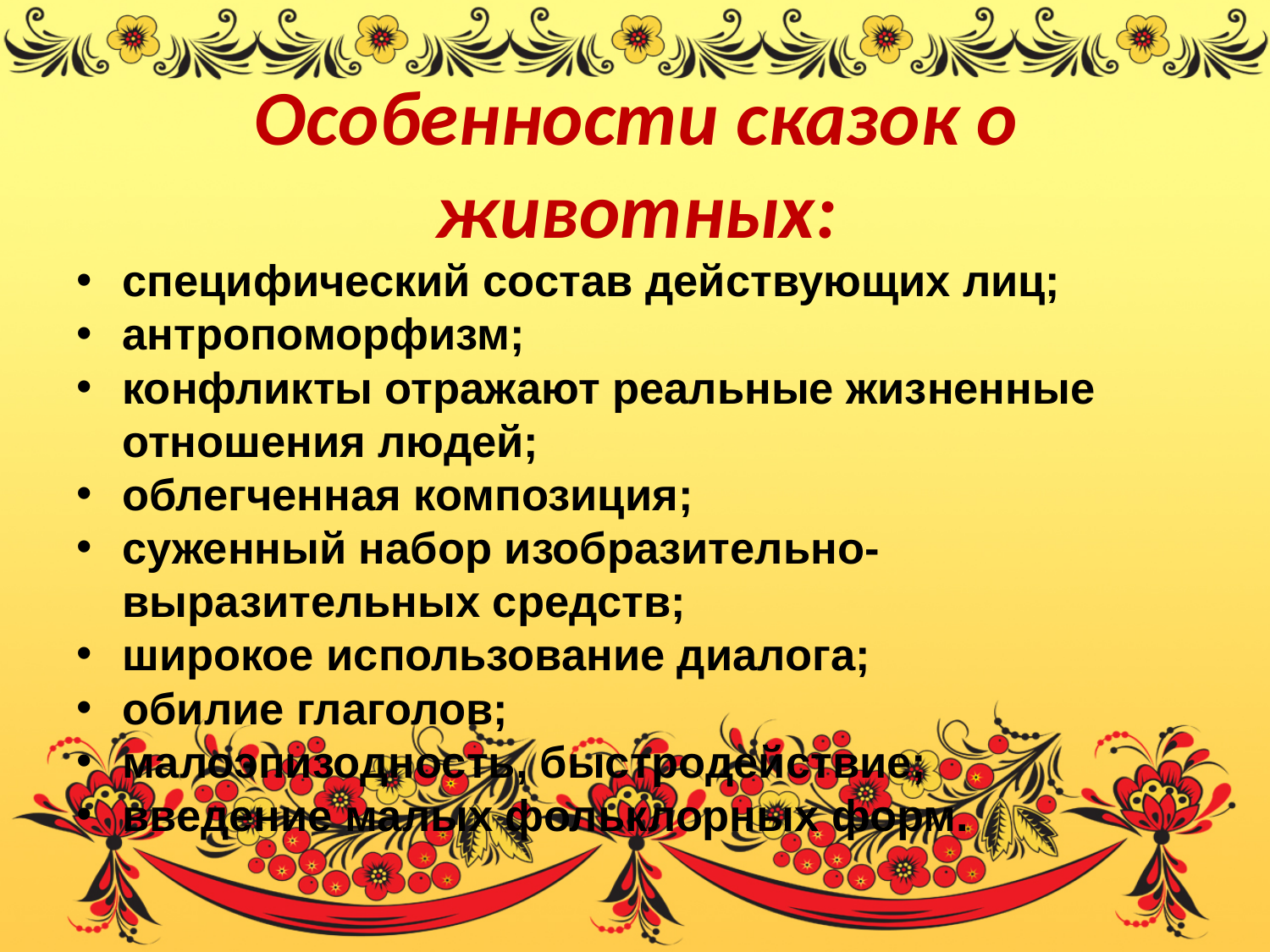

# Особенности сказок о животных:
специфический состав действующих лиц;
антропоморфизм;
конфликты отражают реальные жизненные отношения людей;
облегченная композиция;
суженный набор изобразительно-выразительных средств;
широкое использование диалога;
обилие глаголов;
малоэпизодность, быстродействие;
введение малых фольклорных форм.